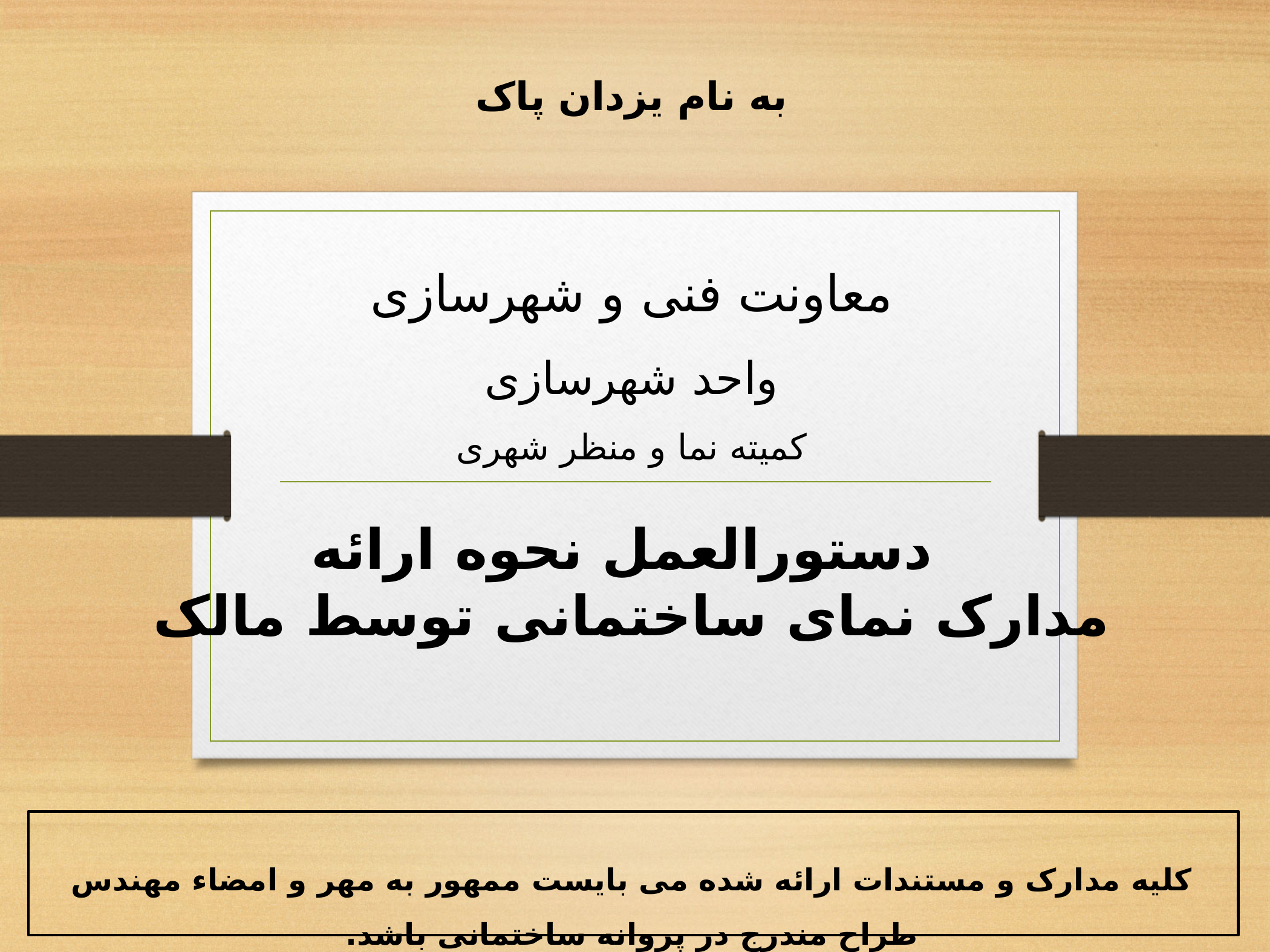

به نام یزدان پاک

معاونت فنی و شهرسازی
واحد شهرسازی
کمیته نما و منظر شهری

دستورالعمل نحوه ارائه
مدارک نمای ساختمانی توسط مالک

کلیه مدارک و مستندات ارائه شده می بایست ممهور به مهر و امضاء مهندس طراح مندرج در پروانه ساختمانی باشد.